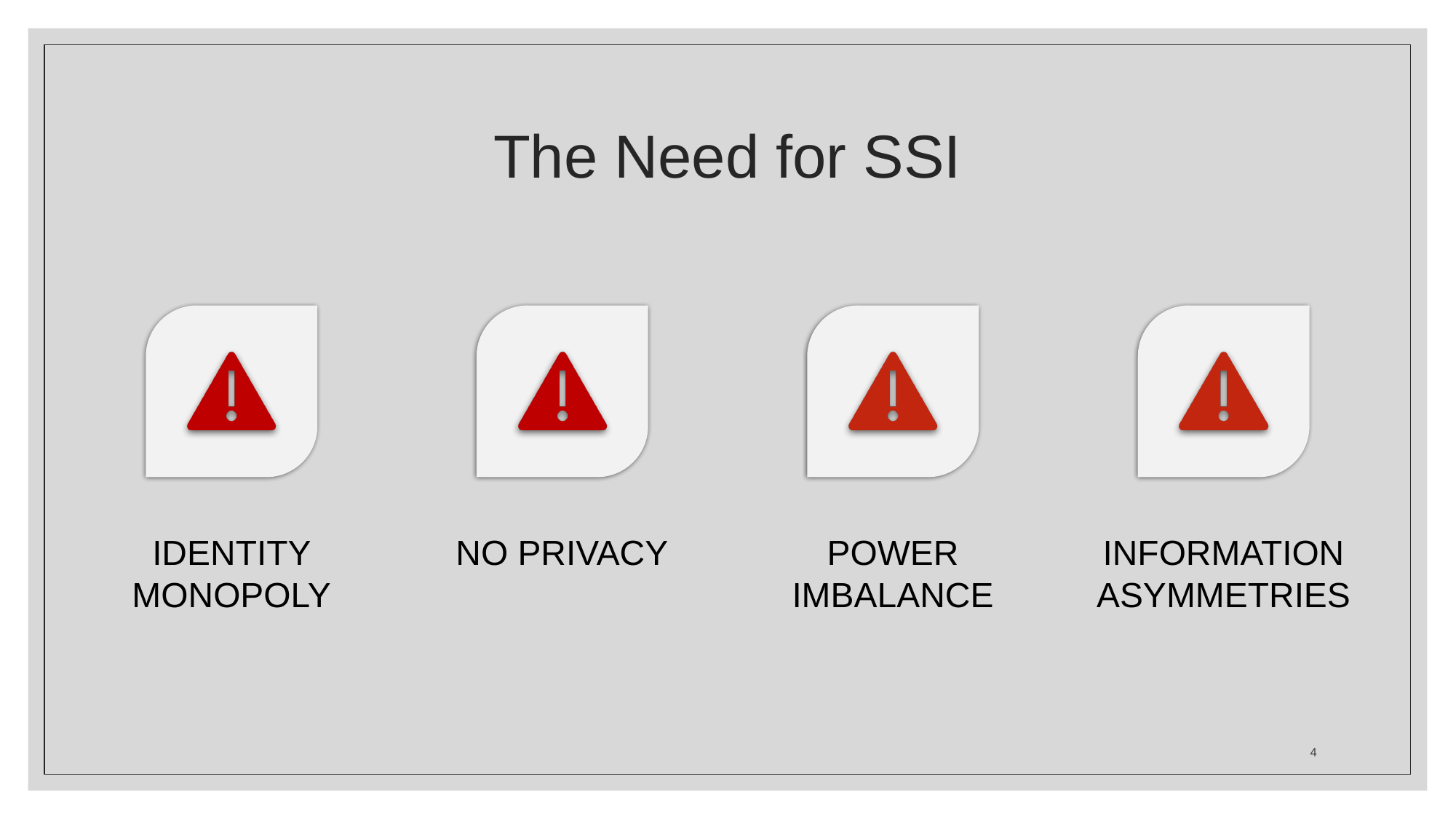

# The Need for SSI
Identity monopoly
No Privacy
power imbalance
Information asymmetries
4